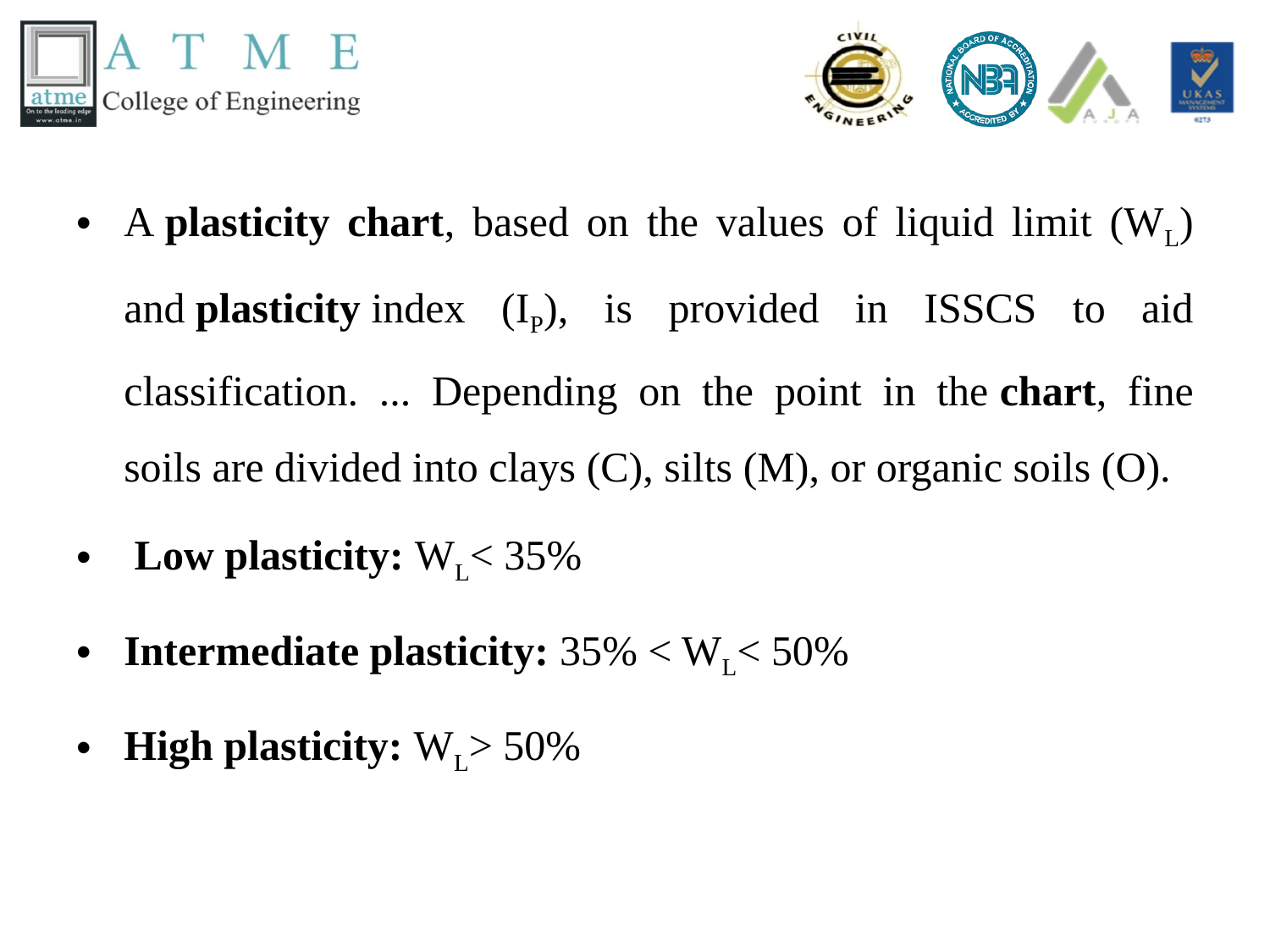

A plasticity chart, based on the values of liquid limit (WL) and plasticity index (IP), is provided in ISSCS to aid classification. ... Depending on the point in the chart, fine soils are divided into clays (C), silts (M), or organic soils (O).
 Low plasticity: WL< 35%
Intermediate plasticity: 35% < WL< 50%
High plasticity: WL> 50%